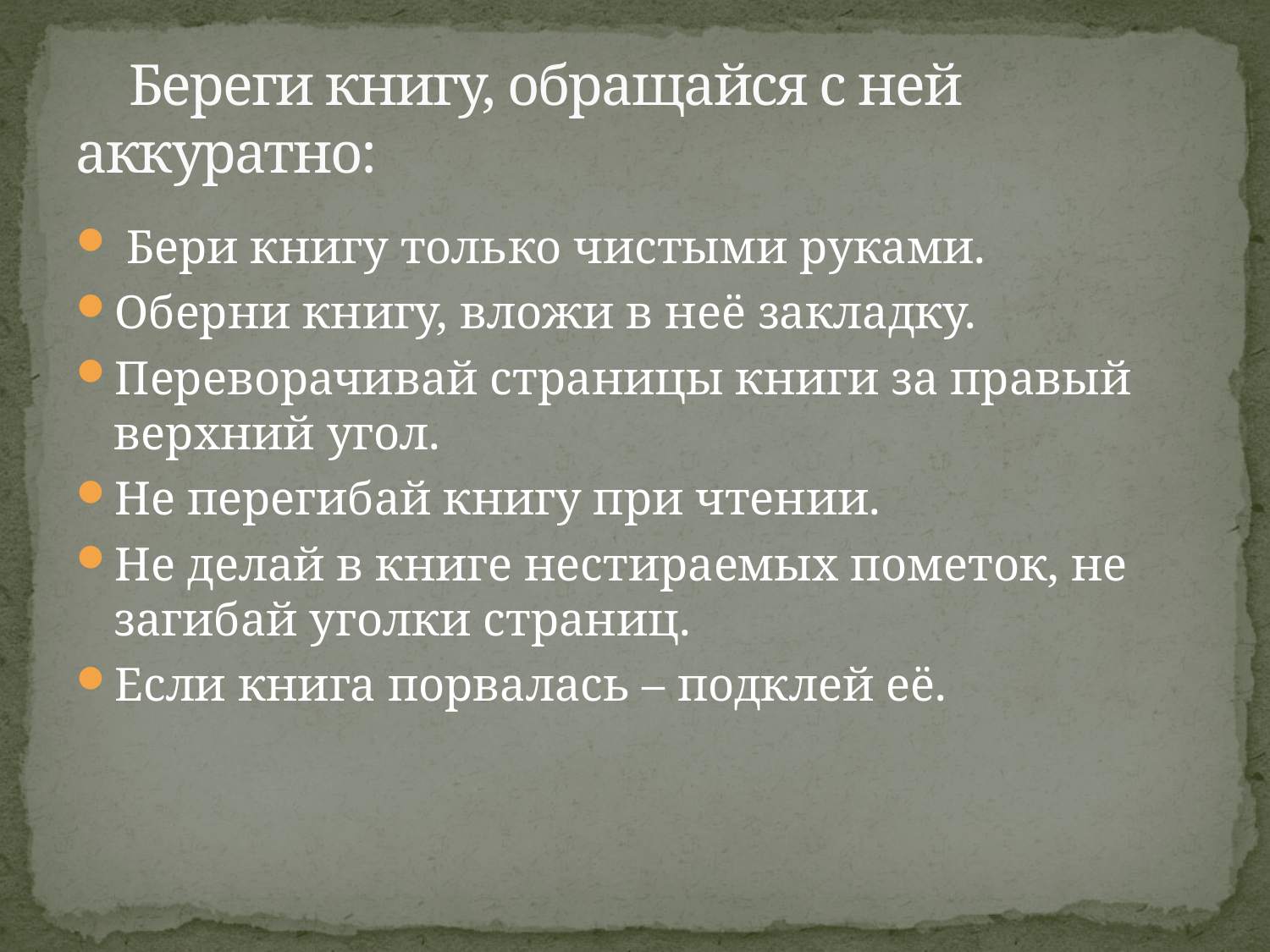

# Береги книгу, обращайся с ней аккуратно:
 Бери книгу только чистыми руками.
Оберни книгу, вложи в неё закладку.
Переворачивай страницы книги за правый верхний угол.
Не перегибай книгу при чтении.
Не делай в книге нестираемых пометок, не загибай уголки страниц.
Если книга порвалась – подклей её.